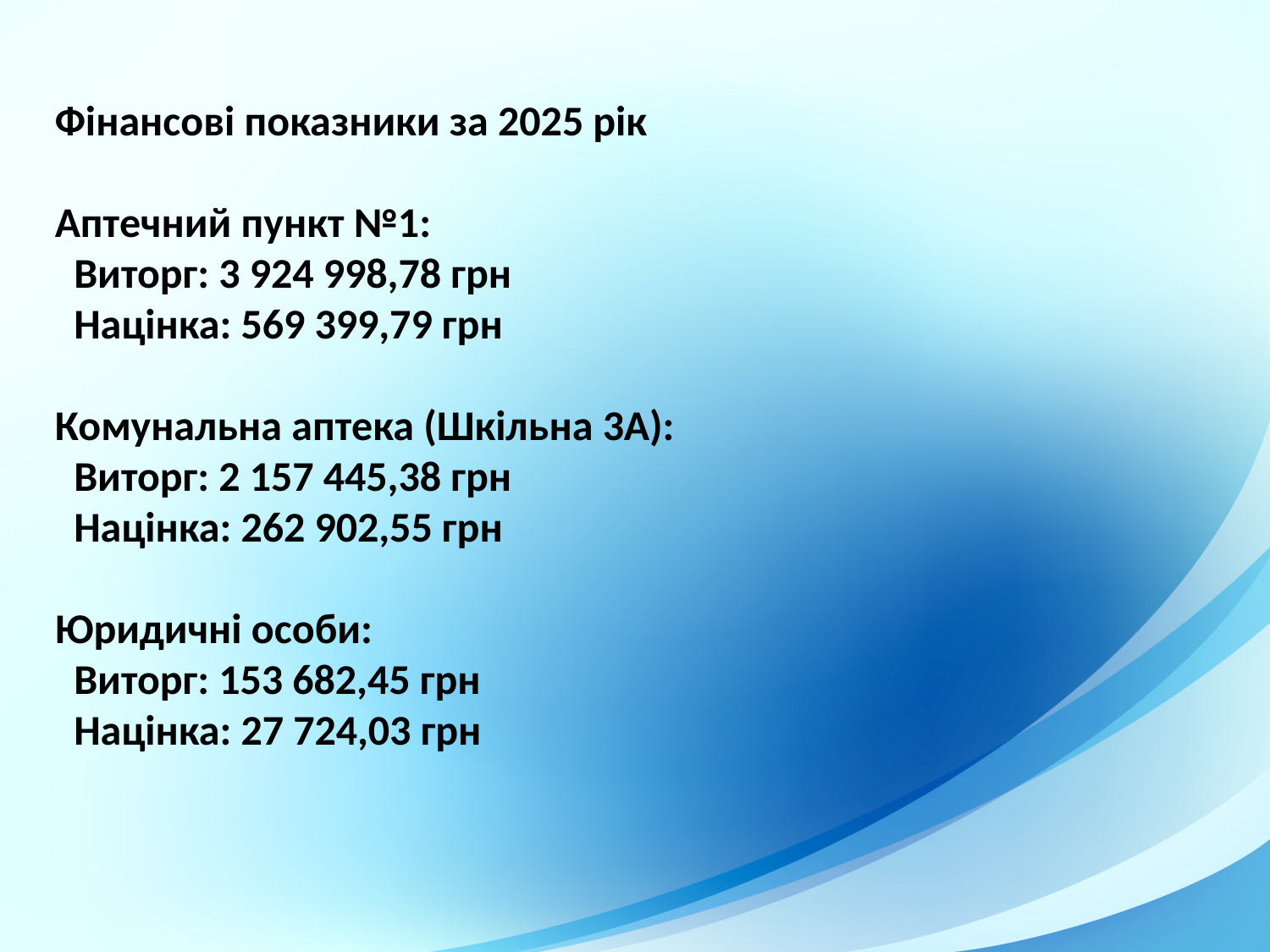

Фінансові показники за 2025 рік

Аптечний пункт №1:
  Виторг: 3 924 998,78 грн
  Націнка: 569 399,79 грн

Комунальна аптека (Шкільна 3А):
  Виторг: 2 157 445,38 грн
  Націнка: 262 902,55 грн

Юридичні особи:
  Виторг: 153 682,45 грн
  Націнка: 27 724,03 грн